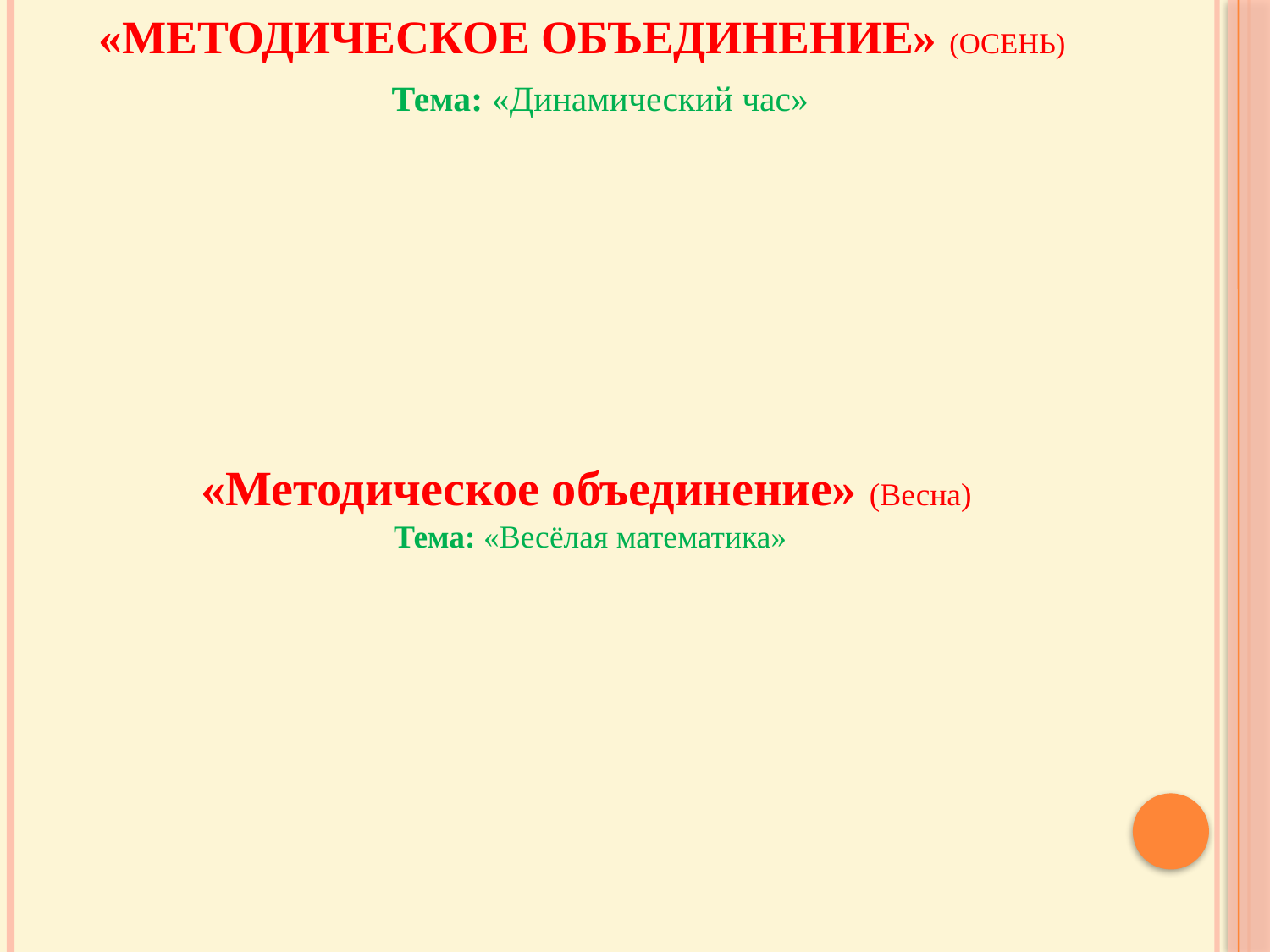

# «Методическое объединение» (осень)
Тема: «Динамический час»
«Методическое объединение» (Весна)
Тема: «Весёлая математика»